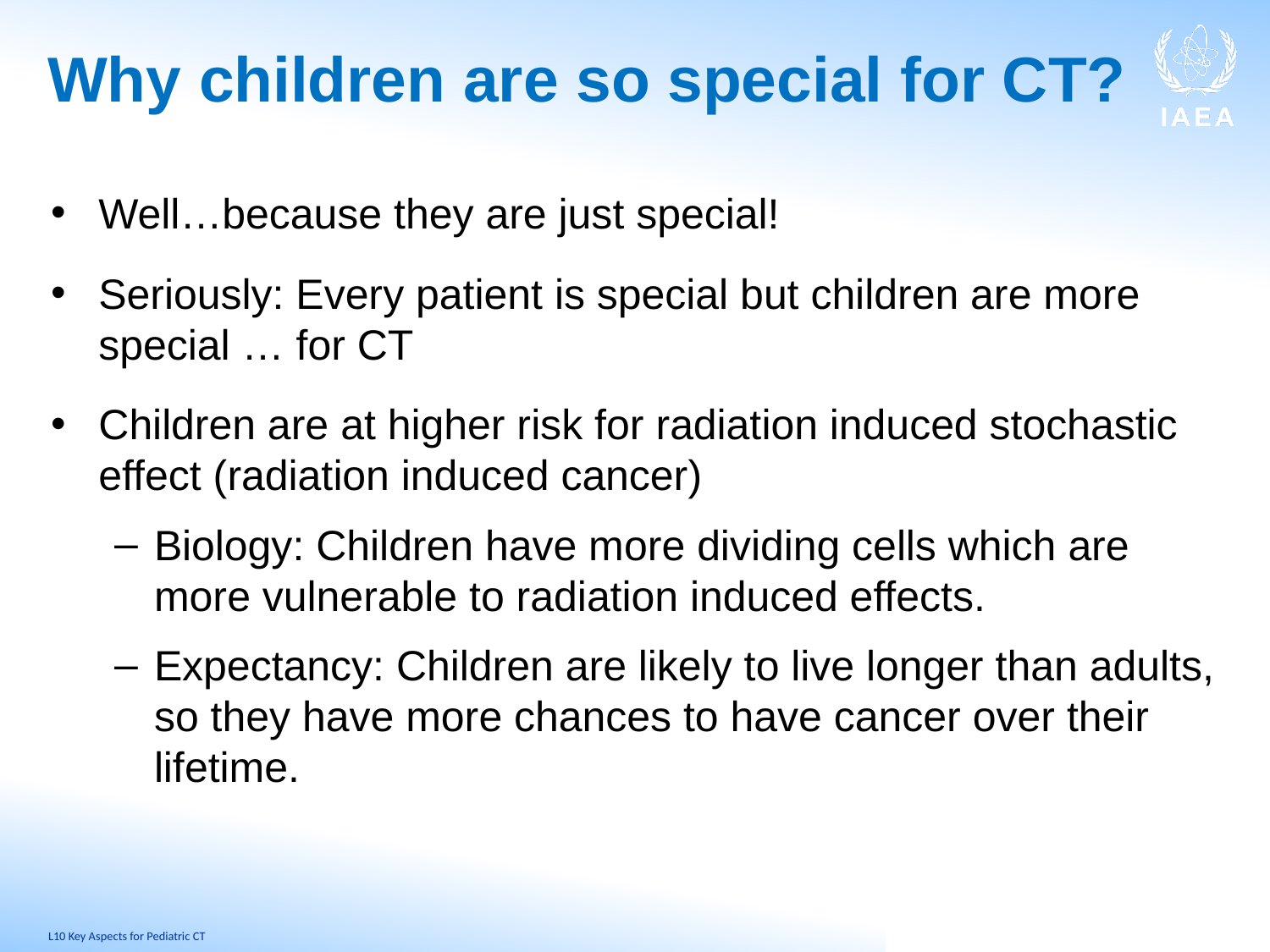

# Why children are so special for CT?
Well…because they are just special!
Seriously: Every patient is special but children are more special … for CT
Children are at higher risk for radiation induced stochastic effect (radiation induced cancer)
Biology: Children have more dividing cells which are more vulnerable to radiation induced effects.
Expectancy: Children are likely to live longer than adults, so they have more chances to have cancer over their lifetime.